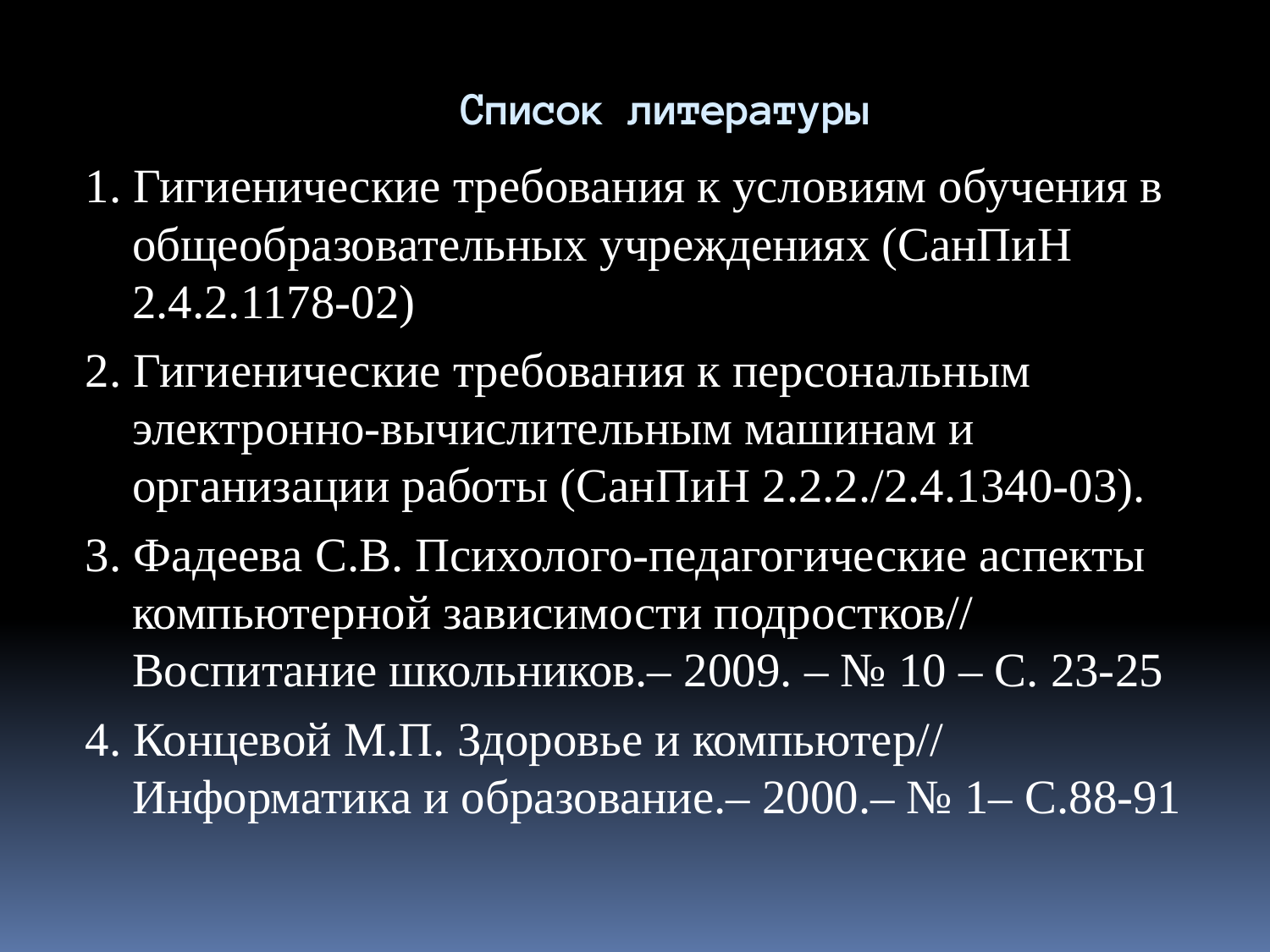

# Список литературы
1. Гигиенические требования к условиям обучения в общеобразовательных учреждениях (СанПиН 2.4.2.1178-02)
2. Гигиенические требования к персональным электронно-вычислительным машинам и организации работы (СанПиН 2.2.2./2.4.1340-03).
3. Фадеева С.В. Психолого-педагогические аспекты компьютерной зависимости подростков// Воспитание школьников.– 2009. – № 10 – С. 23-25
4. Концевой М.П. Здоровье и компьютер// Информатика и образование.– 2000.– № 1– С.88-91